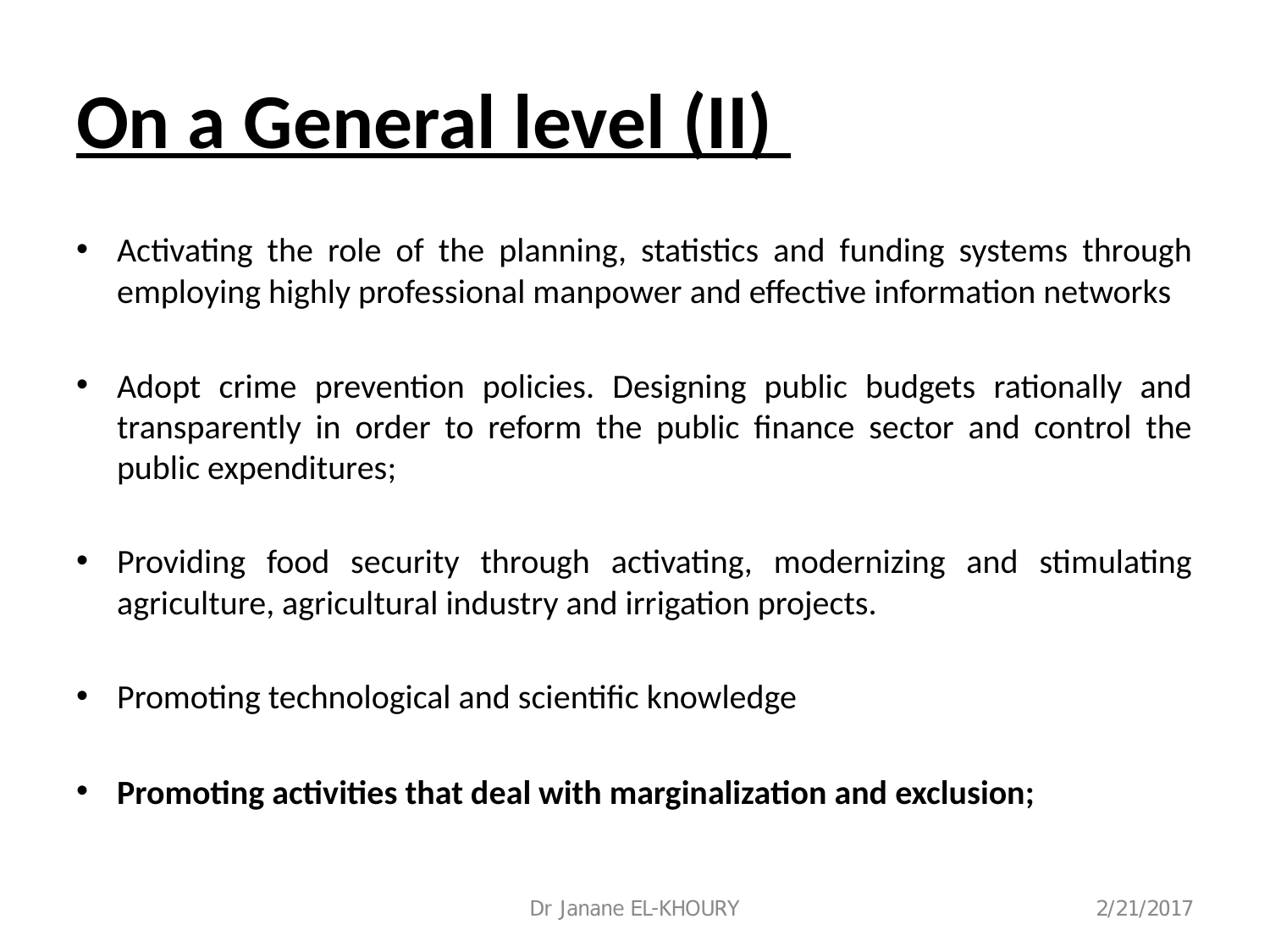

# On a General level (II)
Activating the role of the planning, statistics and funding systems through employing highly professional manpower and effective information networks

Adopt crime prevention policies. Designing public budgets rationally and transparently in order to reform the public finance sector and control the public expenditures;

Providing food security through activating, modernizing and stimulating agriculture, agricultural industry and irrigation projects.

Promoting technological and scientific knowledge

Promoting activities that deal with marginalization and exclusion;

Dr Janane EL-KHOURY
2/21/2017